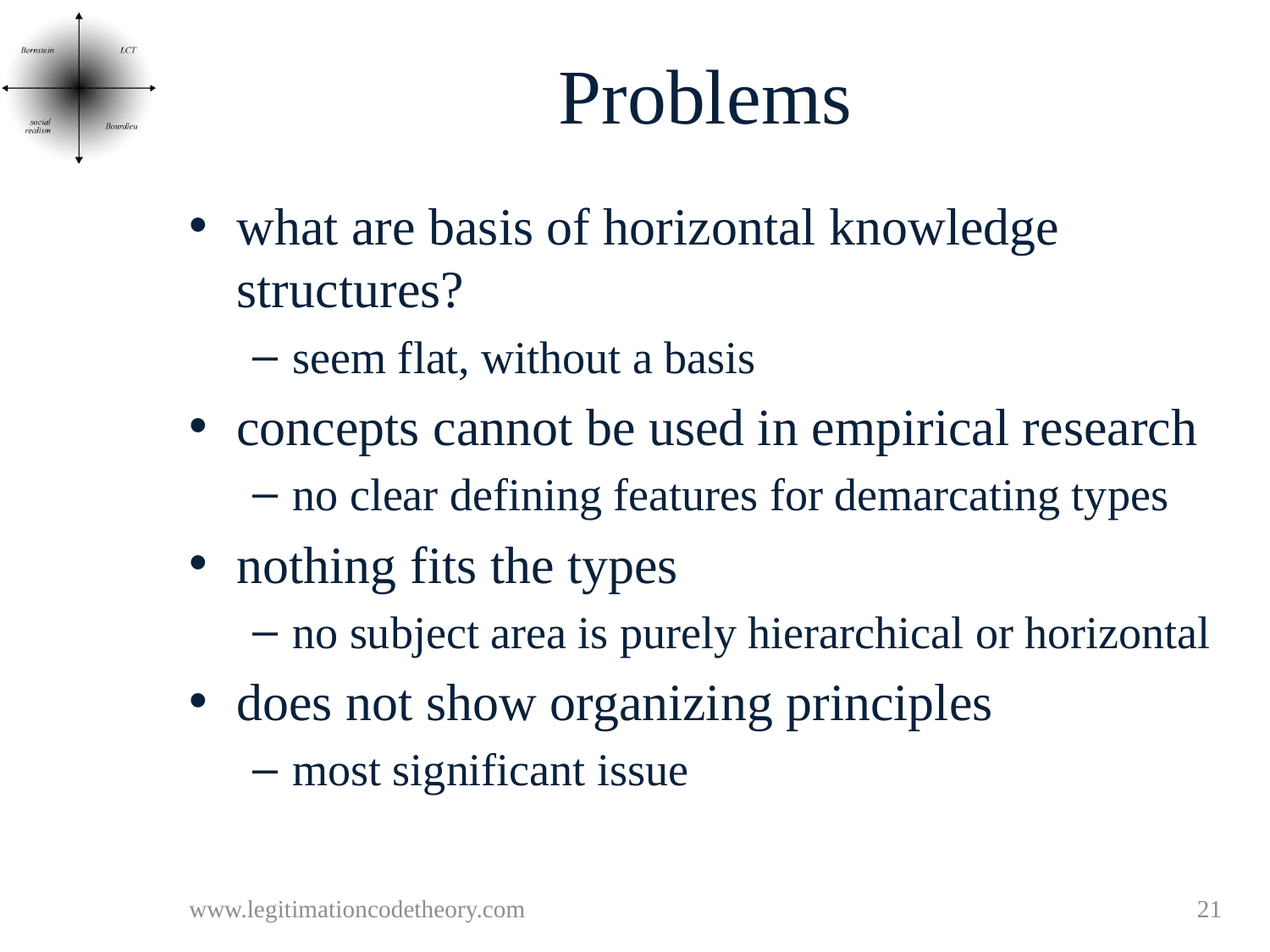

# Problems

what are basis of horizontal knowledge structures?
seem flat, without a basis
concepts cannot be used in empirical research
no clear defining features for demarcating types
nothing fits the types
no subject area is purely hierarchical or horizontal
does not show organizing principles
most significant issue
www.legitimationcodetheory.com
21